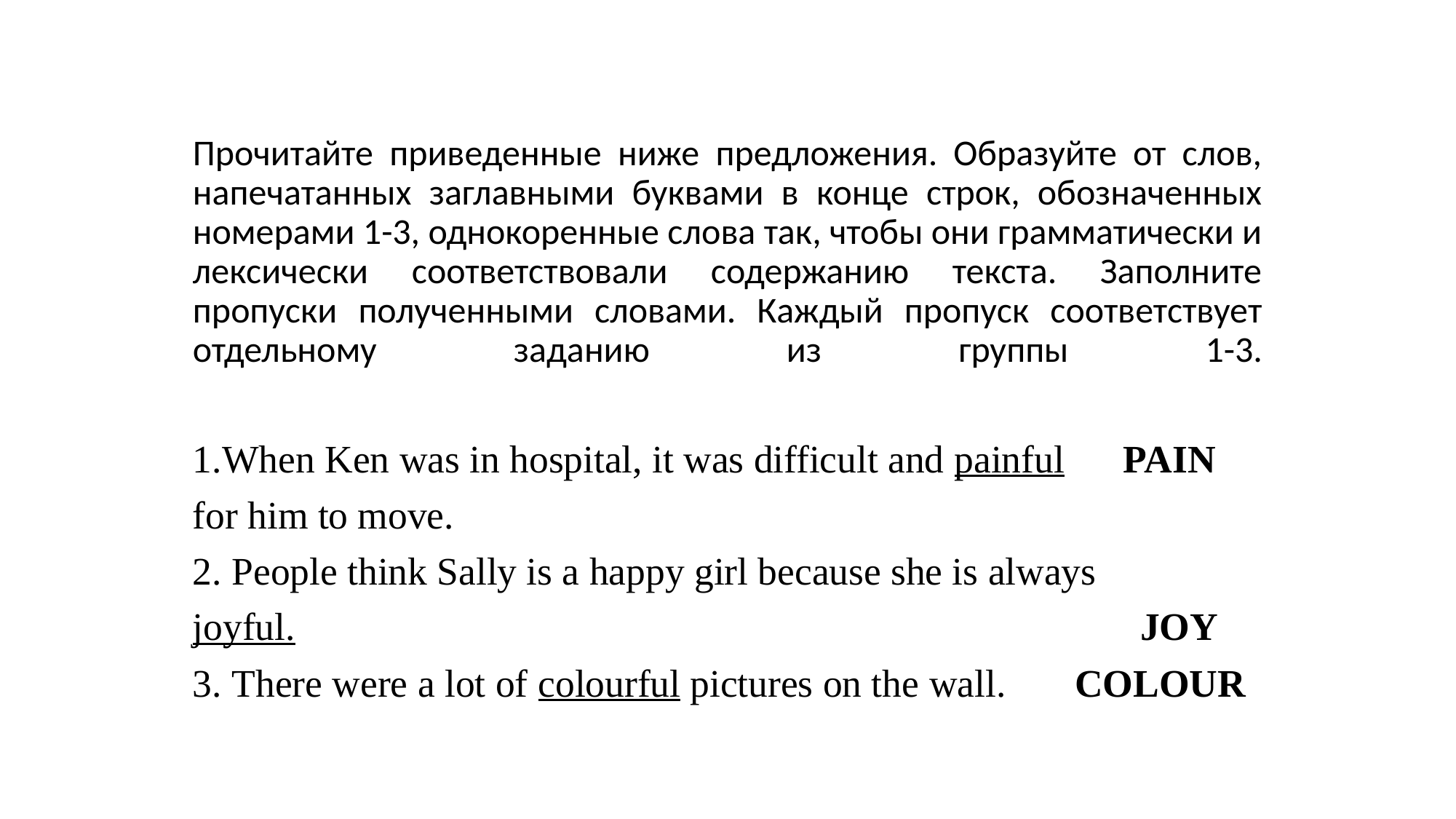

# Прочитайте приведенные ниже предложения. Образуйте от слов, напечатанных заглавными буквами в конце строк, обозначенных номерами 1-3, однокоренные слова так, чтобы они грамматически и лексически соответствовали содержанию текста. Заполните пропуски полученными словами. Каждый пропуск соответствует отдельному заданию из группы 1-3.
1.When Ken was in hospital, it was difficult and painful      PAIN
for him to move.
2. People think Sally is a happy girl because she is always
joyful.                                                                                      JOY
3. There were a lot of colourful pictures on the wall.       COLOUR